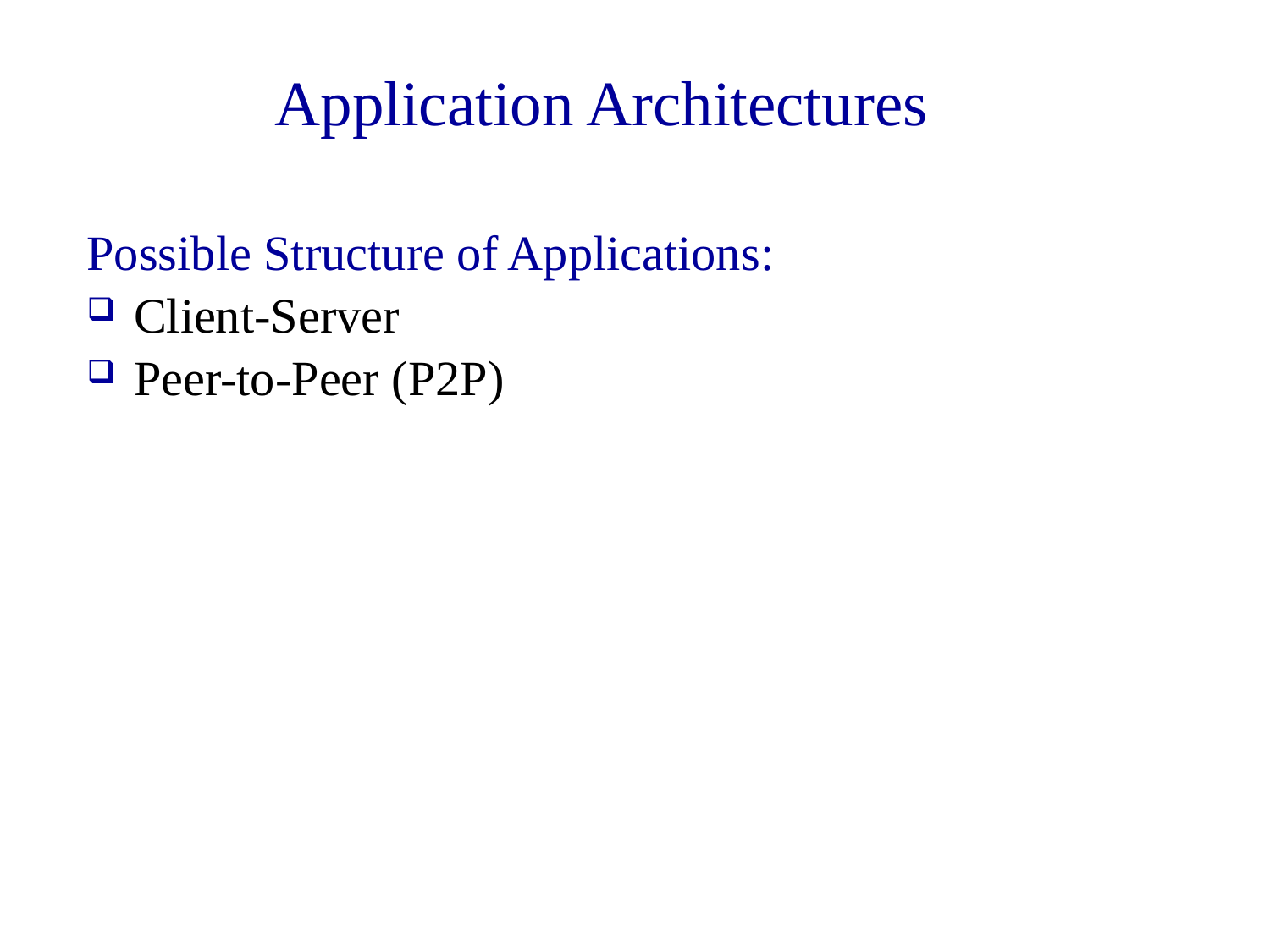

Application Architectures
Possible Structure of Applications:
Client-Server
Peer-to-Peer (P2P)